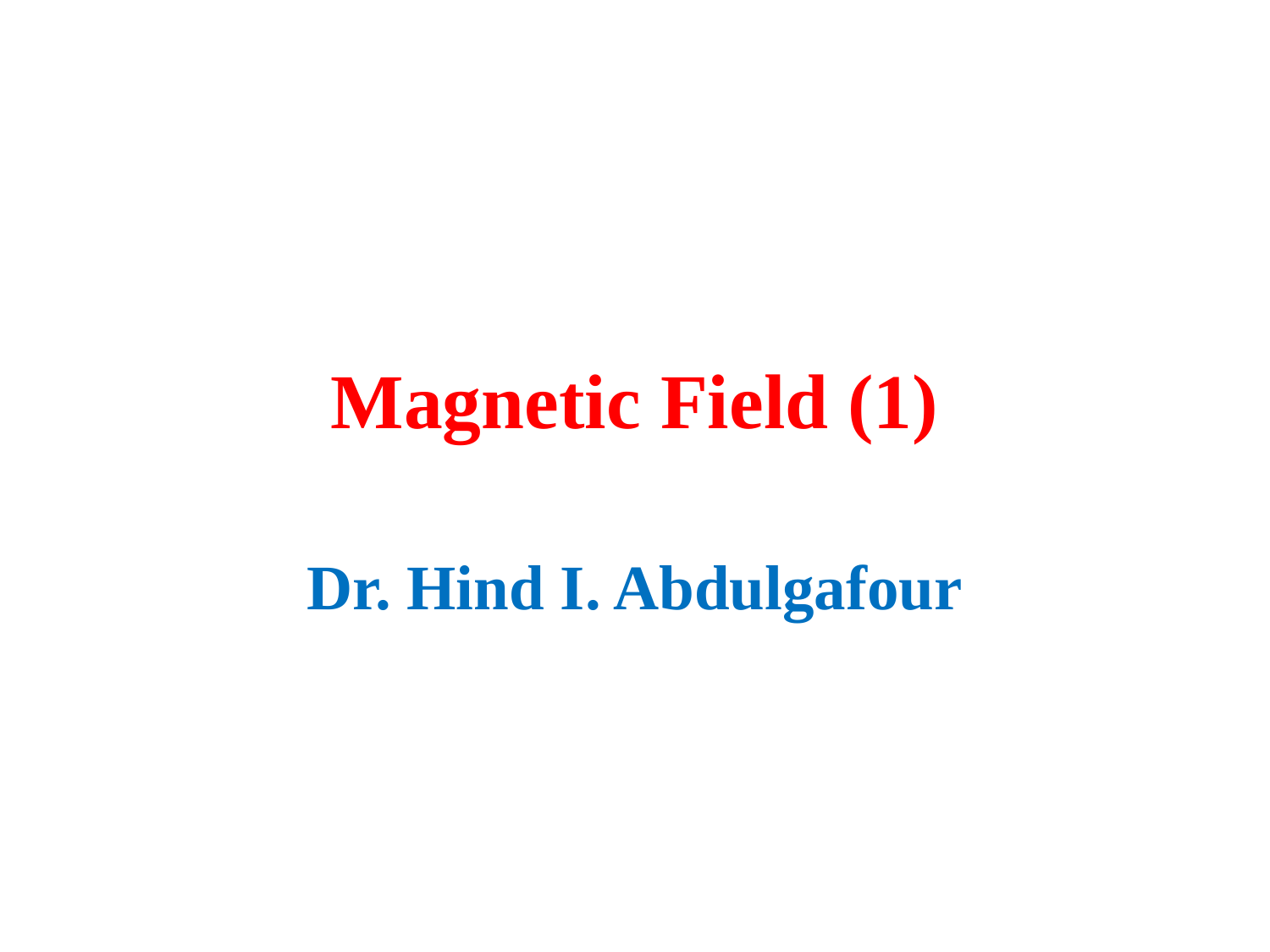

# Magnetic Field (1)
Dr. Hind I. Abdulgafour